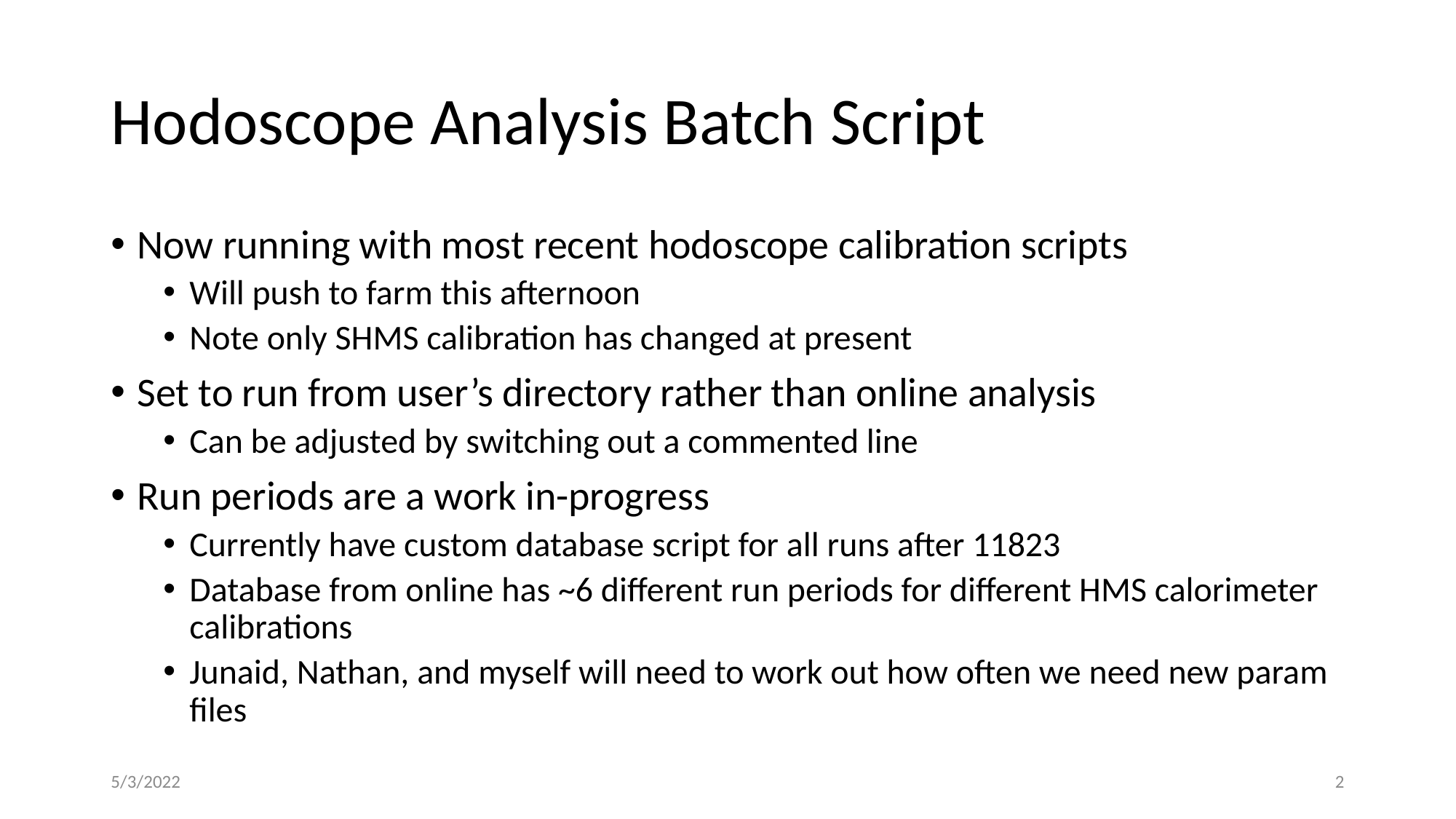

# Hodoscope Analysis Batch Script
Now running with most recent hodoscope calibration scripts
Will push to farm this afternoon
Note only SHMS calibration has changed at present
Set to run from user’s directory rather than online analysis
Can be adjusted by switching out a commented line
Run periods are a work in-progress
Currently have custom database script for all runs after 11823
Database from online has ~6 different run periods for different HMS calorimeter calibrations
Junaid, Nathan, and myself will need to work out how often we need new param files
5/3/2022
2